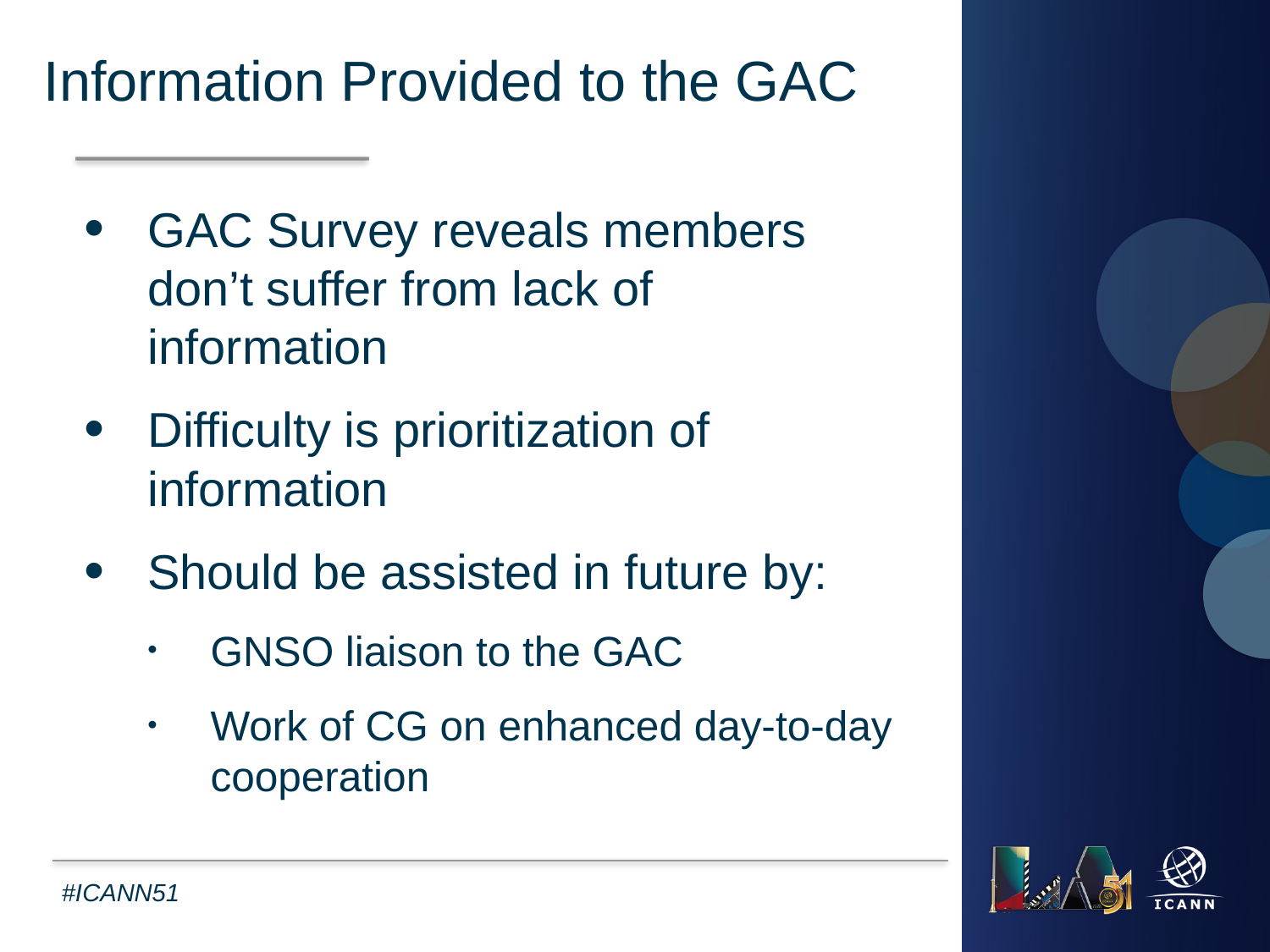

Information Provided to the GAC

GAC Survey reveals members don’t suffer from lack of information
Difficulty is prioritization of information
Should be assisted in future by:
GNSO liaison to the GAC
Work of CG on enhanced day-to-day cooperation